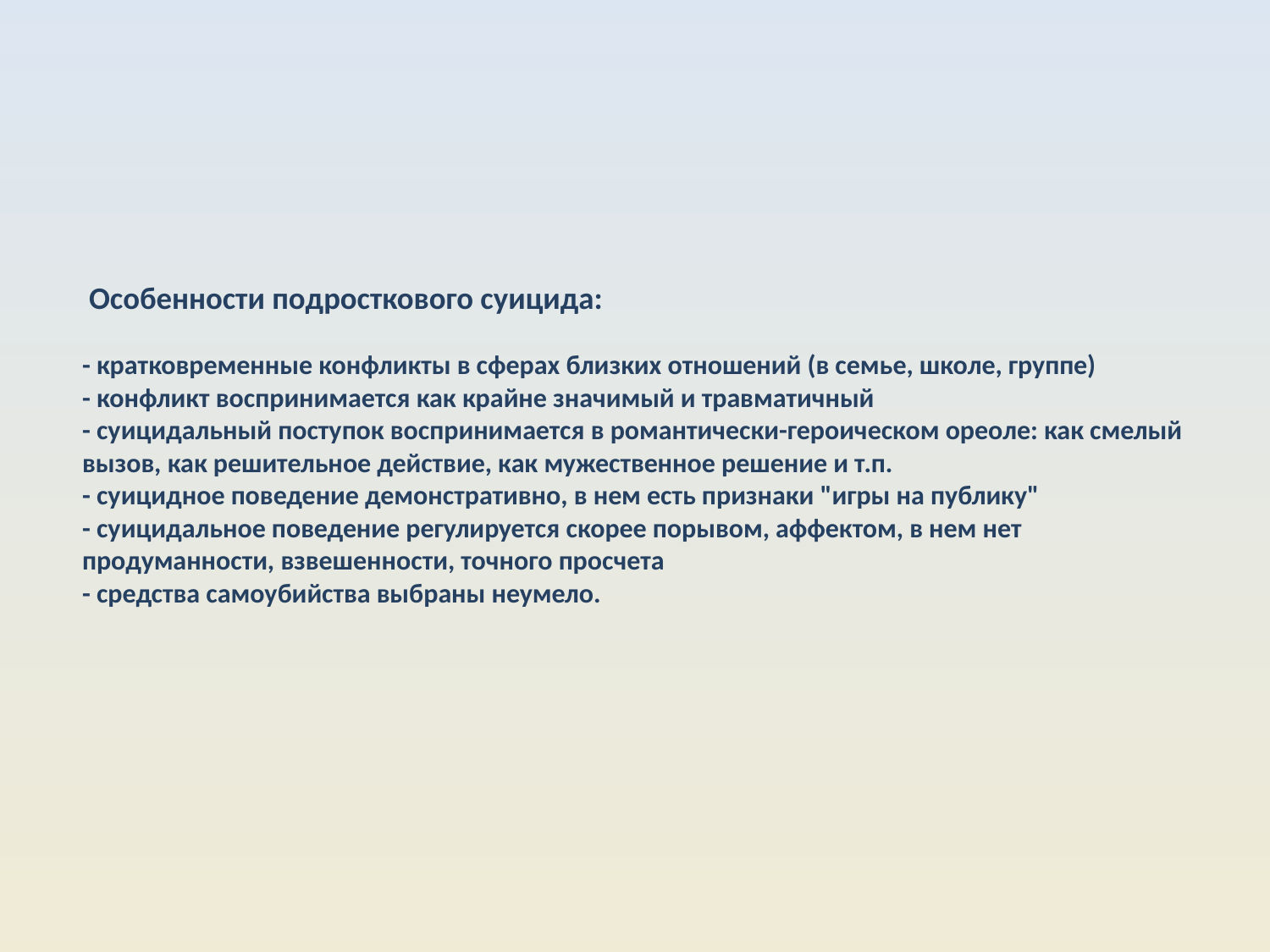

# Особенности подросткового суицида: - кратковременные конфликты в сферах близких отношений (в семье, школе, группе) - конфликт воспринимается как крайне значимый и травматичный - суицидальный поступок воспринимается в романтически-героическом ореоле: как смелый вызов, как решительное действие, как мужественное решение и т.п. - суицидное поведение демонстративно, в нем есть признаки "игры на публику" - суицидальное поведение регулируется скорее порывом, аффектом, в нем нет продуманности, взвешенности, точного просчета - средства самоубийства выбраны неумело.